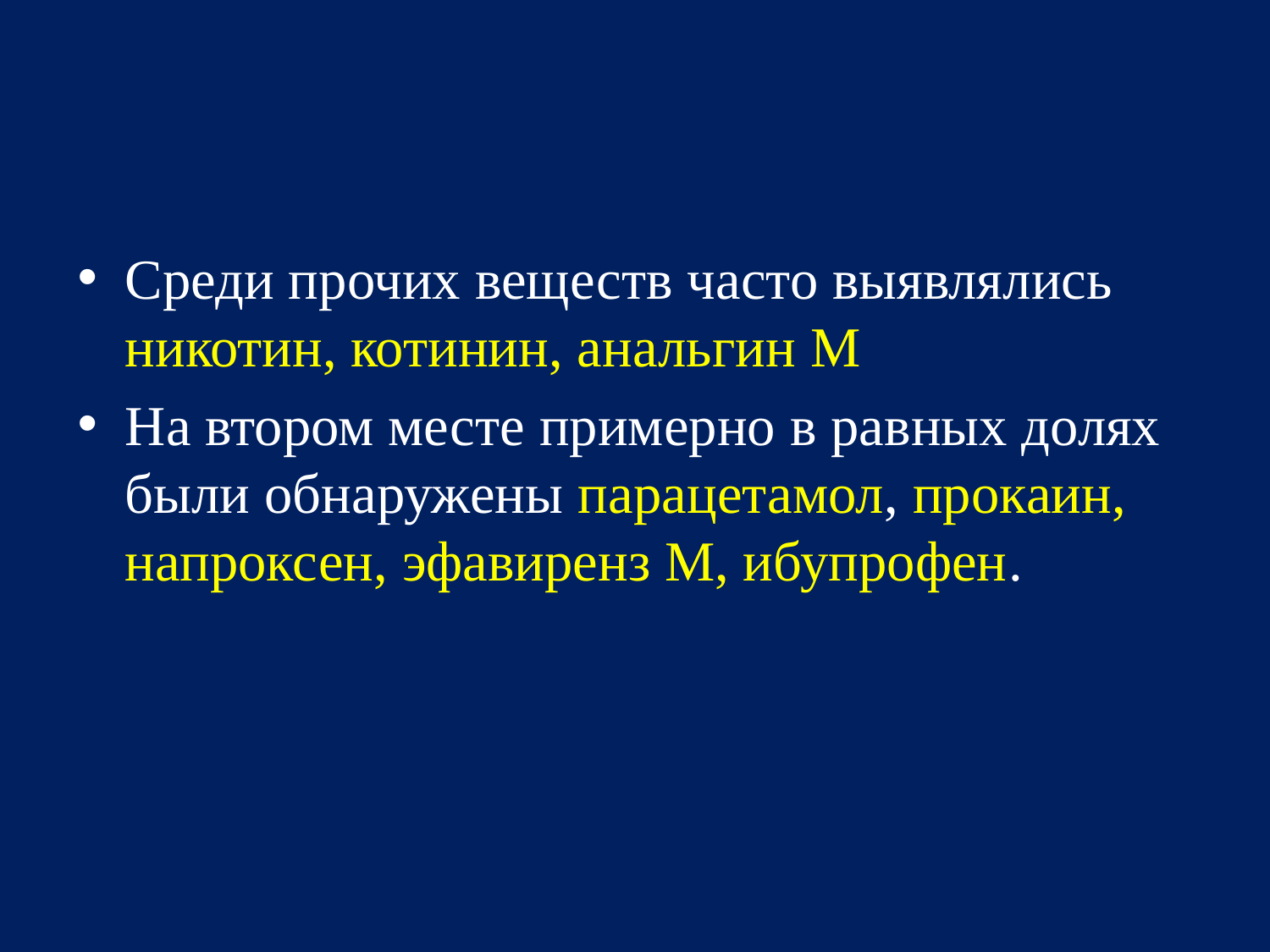

Среди прочих веществ часто выявлялись никотин, котинин, анальгин М
На втором месте примерно в равных долях были обнаружены парацетамол, прокаин, напроксен, эфавиренз М, ибупрофен.